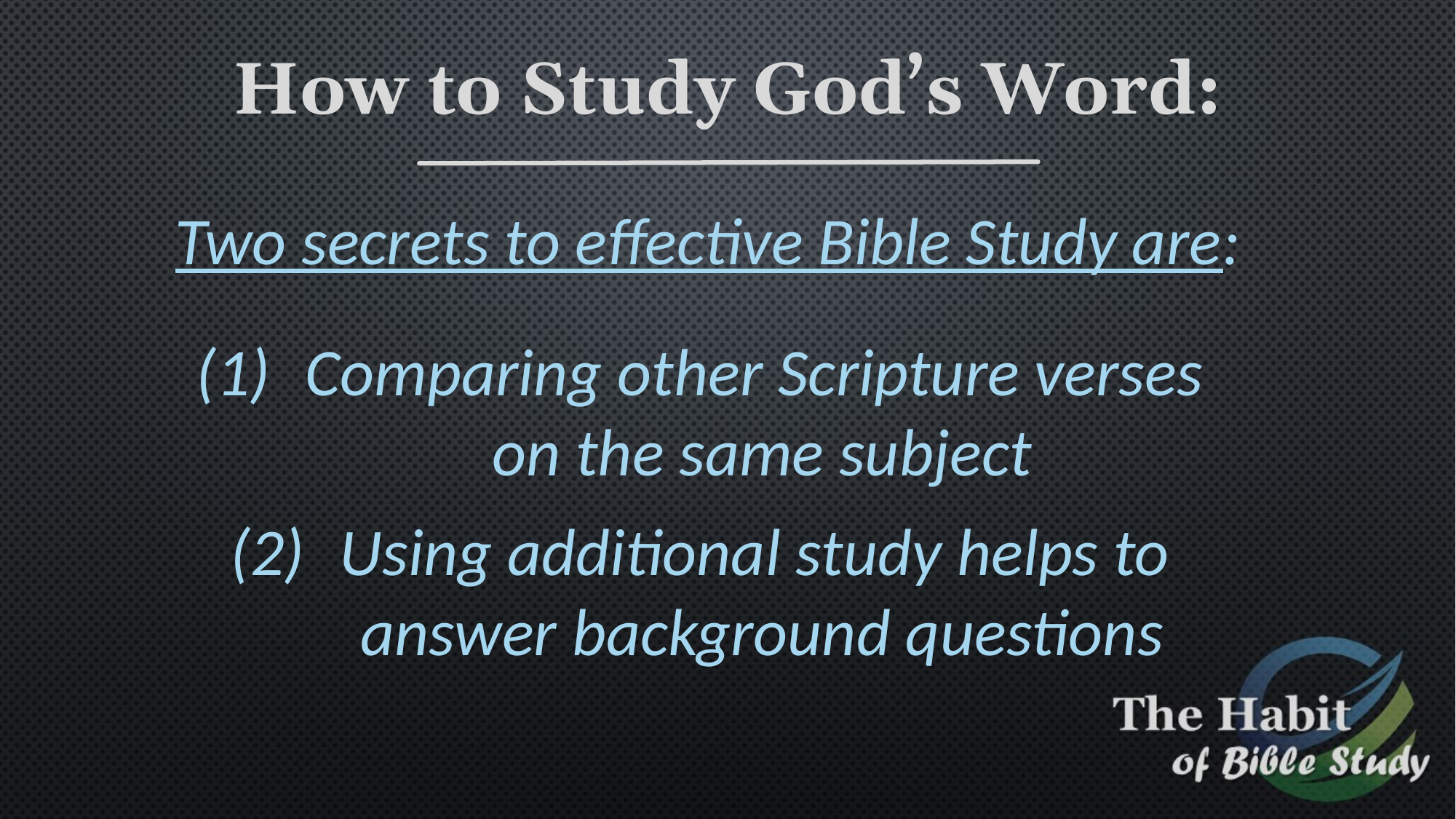

How to Study God’s Word:
Two secrets to effective Bible Study are:
Comparing other Scripture verses
on the same subject
Using additional study helps to
answer background questions